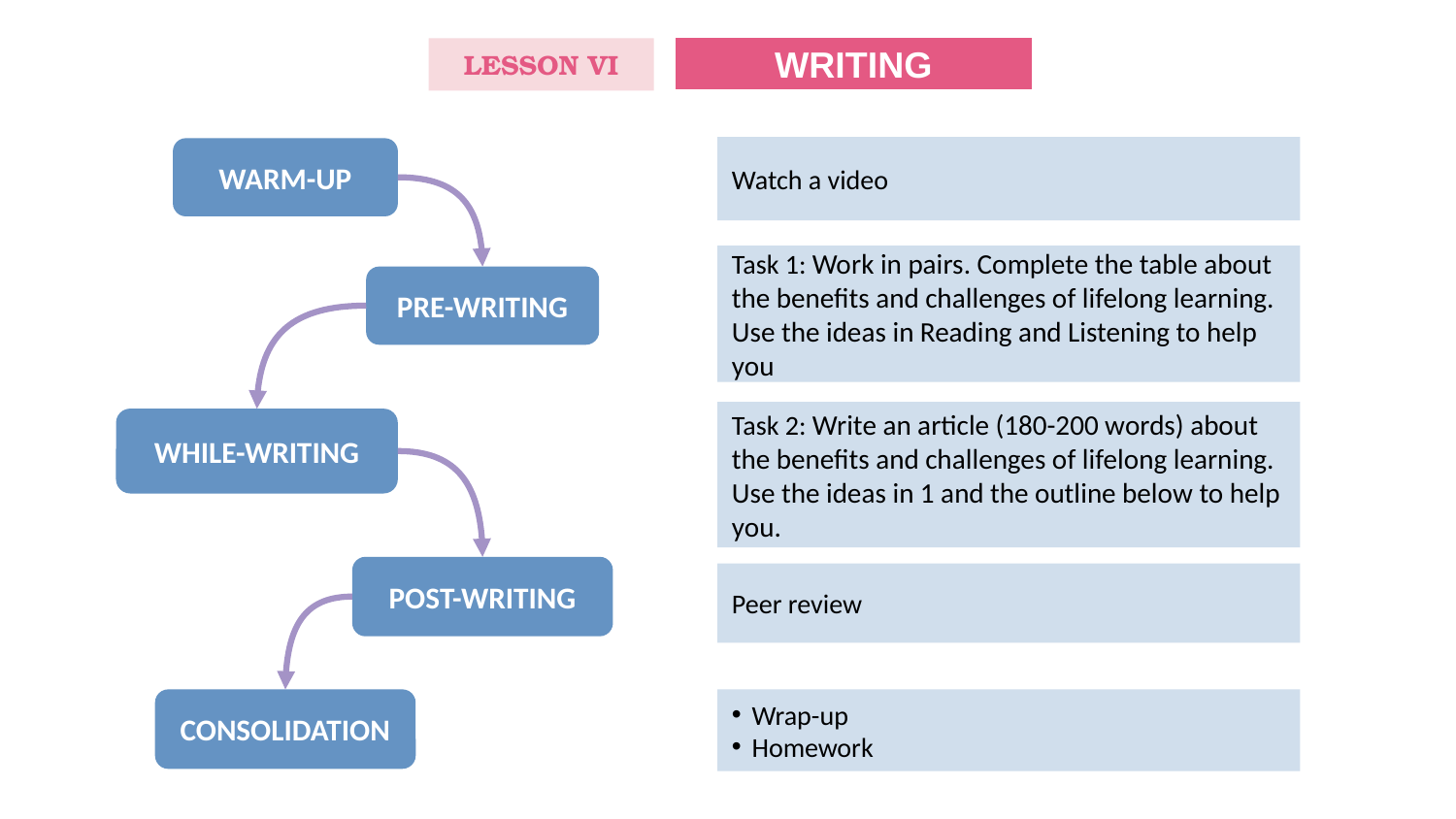

WRITING
LESSON VI
Watch a video
WARM-UP
Task 1: Work in pairs. Complete the table about the benefits and challenges of lifelong learning. Use the ideas in Reading and Listening to help you
PRE-WRITING
Task 2: Write an article (180-200 words) about the benefits and challenges of lifelong learning. Use the ideas in 1 and the outline below to help you.
WHILE-WRITING
POST-WRITING
Peer review
CONSOLIDATION
Wrap-up
Homework